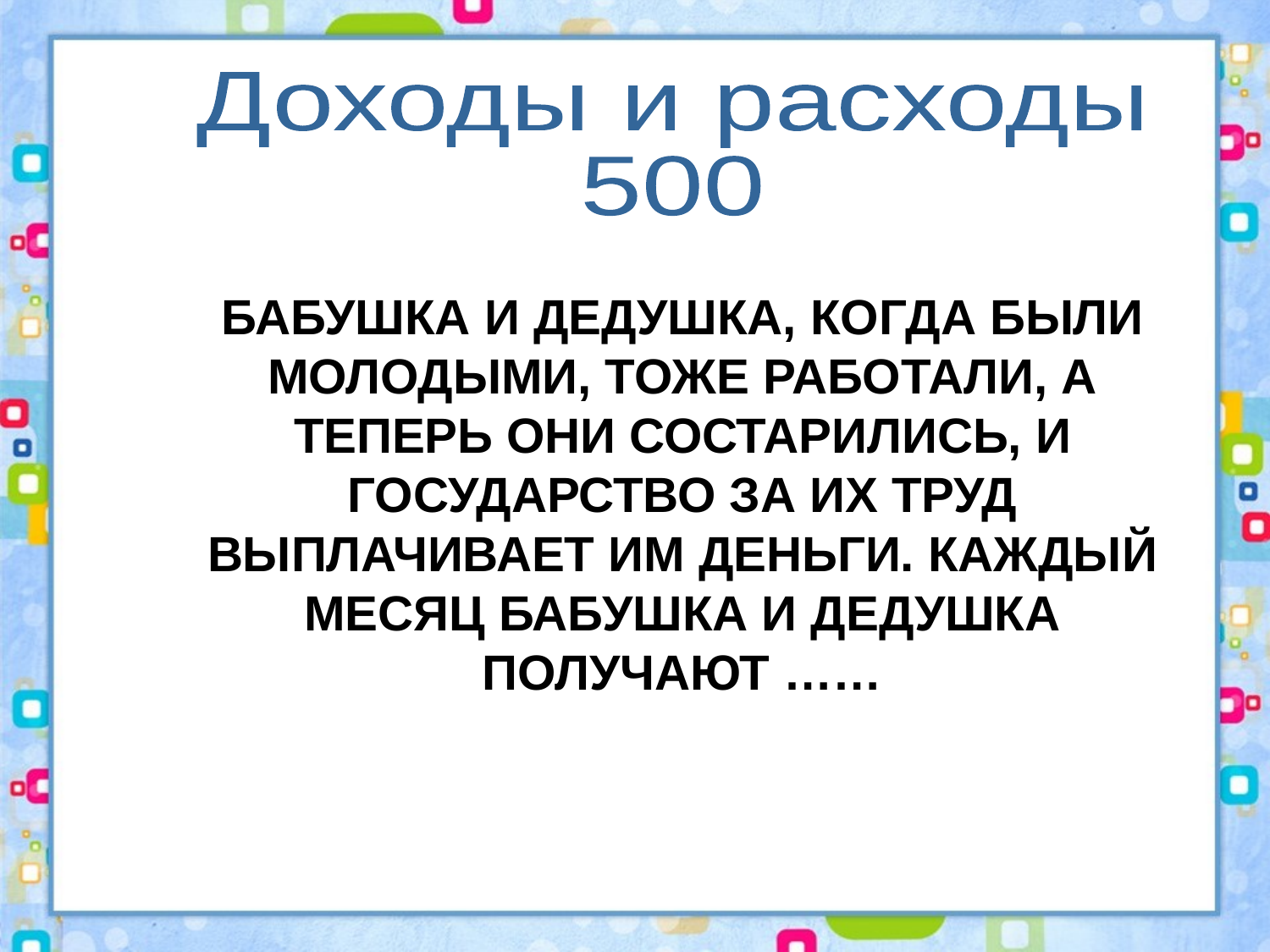

Доходы и расходы
500
БАБУШКА И ДЕДУШКА, КОГДА БЫЛИ МОЛОДЫМИ, ТОЖЕ РАБОТАЛИ, А ТЕПЕРЬ ОНИ СОСТАРИЛИСЬ, И ГОСУДАРСТВО ЗА ИХ ТРУД ВЫПЛАЧИВАЕТ ИМ ДЕНЬГИ. КАЖДЫЙ МЕСЯЦ БАБУШКА И ДЕДУШКА ПОЛУЧАЮТ ……